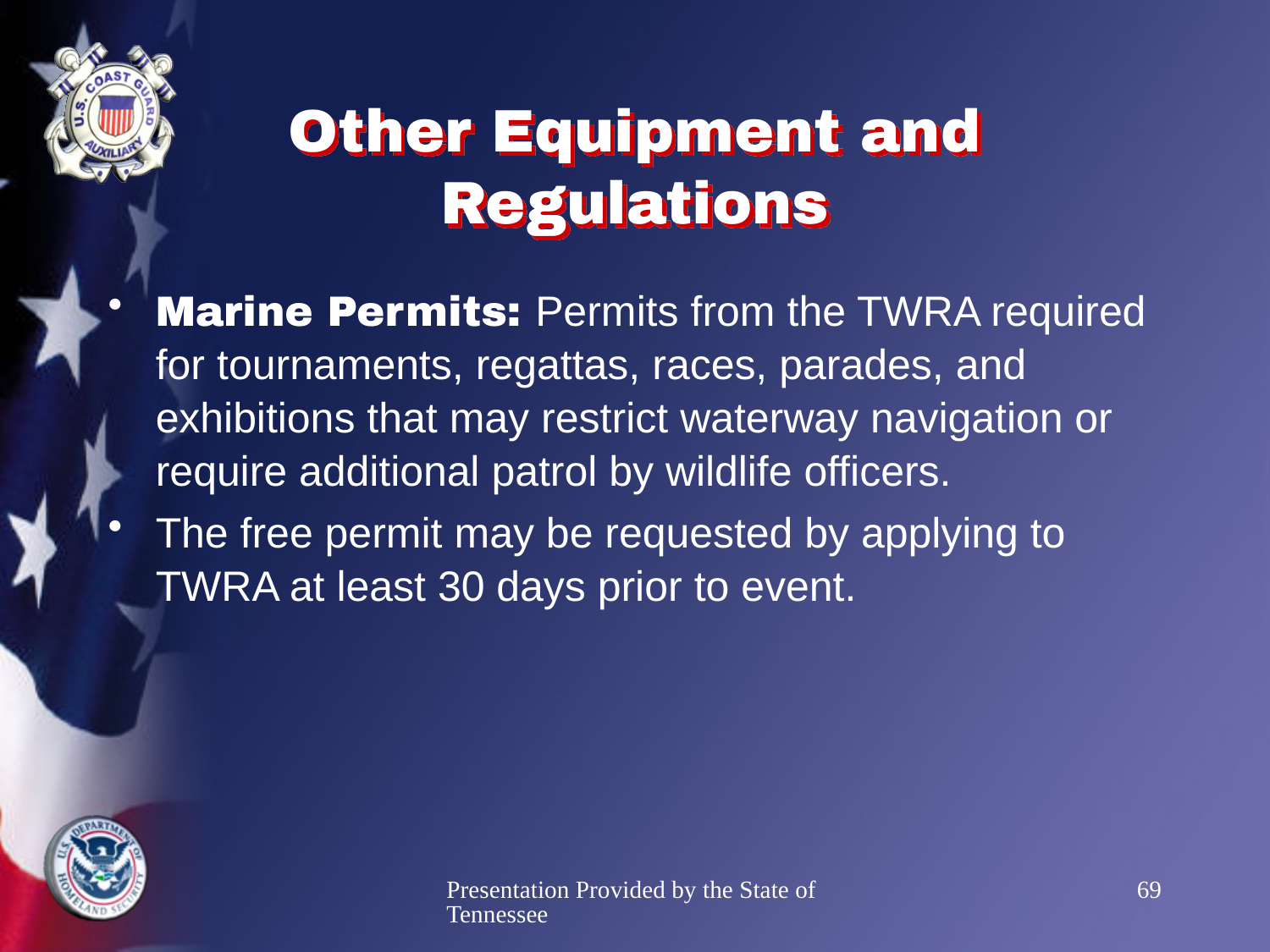

# Other Equipment and Regulations
Marine Permits: Permits from the TWRA required for tournaments, regattas, races, parades, and exhibitions that may restrict waterway navigation or require additional patrol by wildlife officers.
The free permit may be requested by applying to TWRA at least 30 days prior to event.
Presentation Provided by the State of Tennessee
69